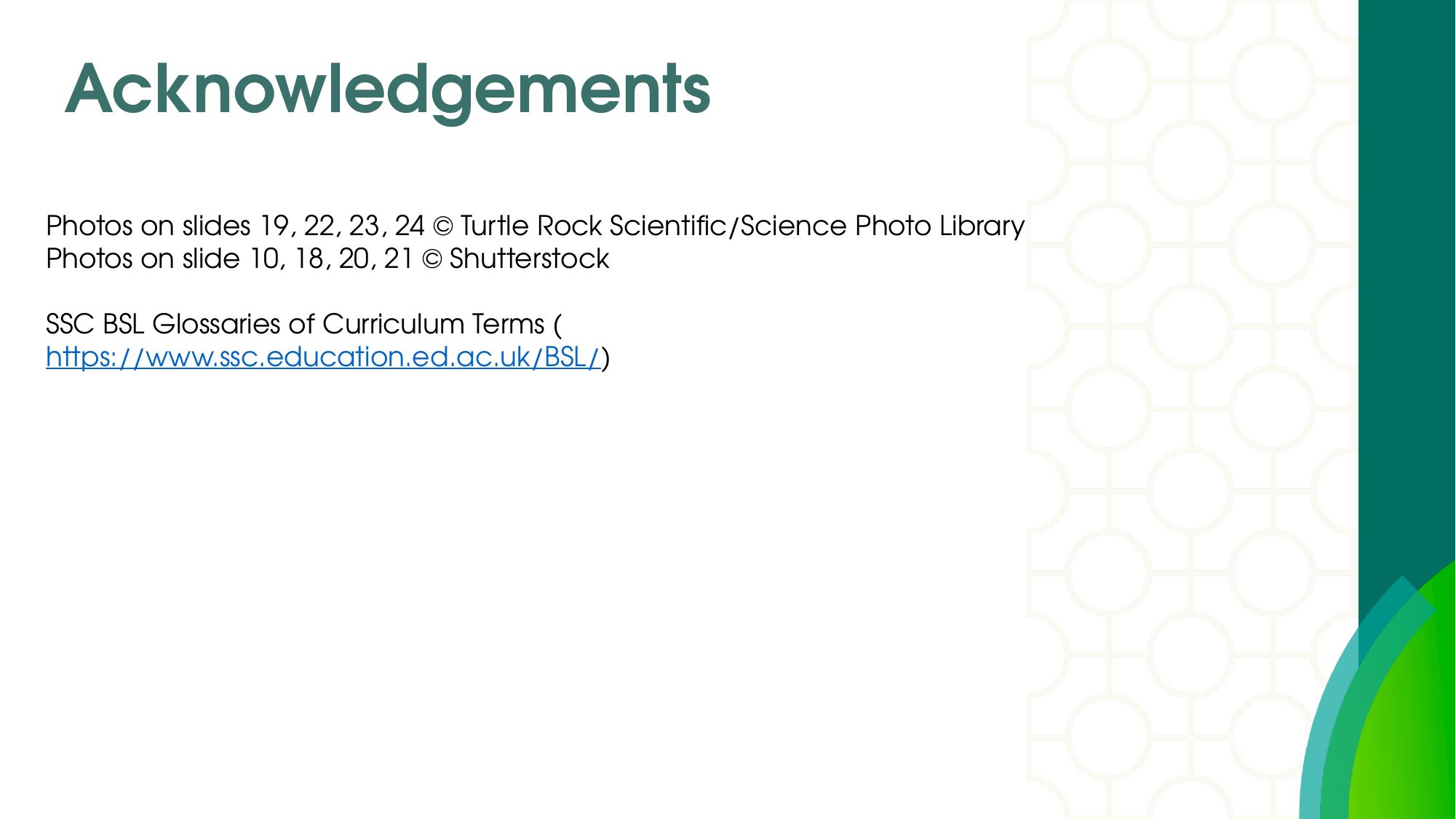

# Acknowledgements
Photos on slides 19, 22, 23, 24 © Turtle Rock Scientific/Science Photo Library
Photos on slide 10, 18, 20, 21 © Shutterstock

SSC BSL Glossaries of Curriculum Terms (https://www.ssc.education.ed.ac.uk/BSL/)